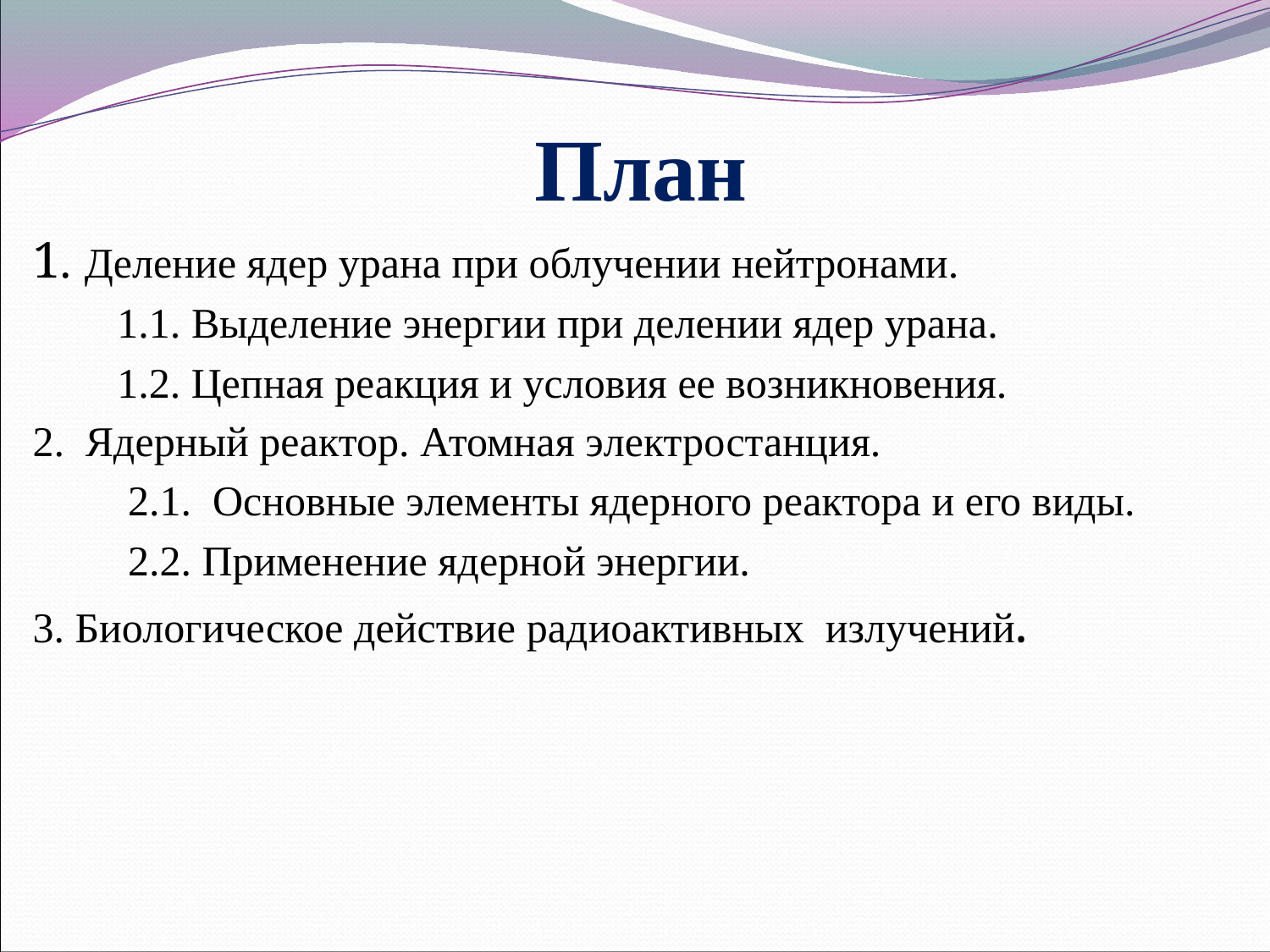

# План
1. Деление ядер урана при облучении нейтронами.
        1.1. Выделение энергии при делении ядер урана.
        1.2. Цепная реакция и условия ее возникновения.
2.  Ядерный реактор. Атомная электростанция.
         2.1.  Основные элементы ядерного реактора и его виды.
         2.2. Применение ядерной энергии.
3. Биологическое действие радиоактивных  излучений.